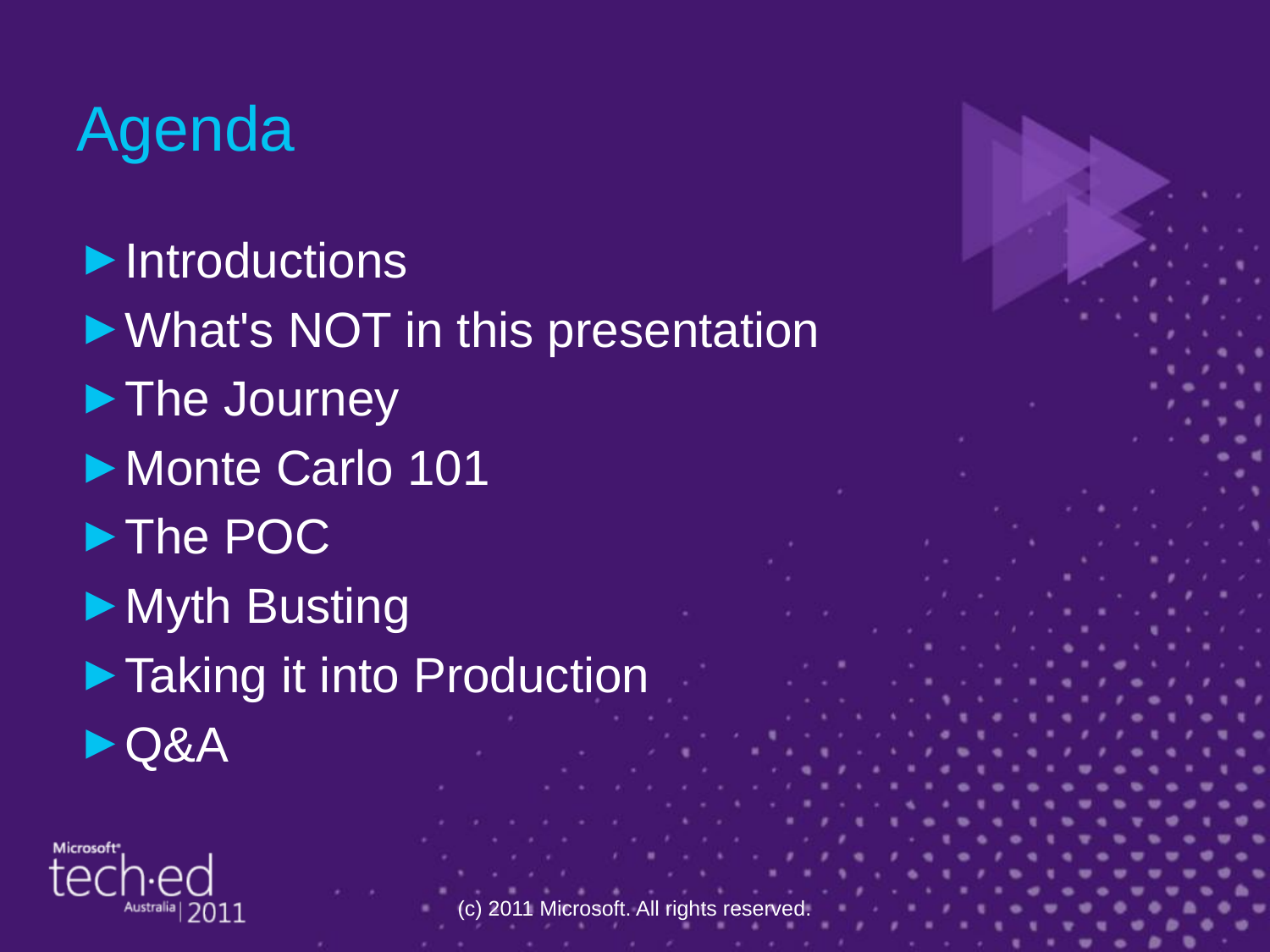

# Agenda
Introductions
What's NOT in this presentation
The Journey
Monte Carlo 101
The POC
Myth Busting
Taking it into Production
Q&A
(c) 2011 Microsoft. All rights reserved.